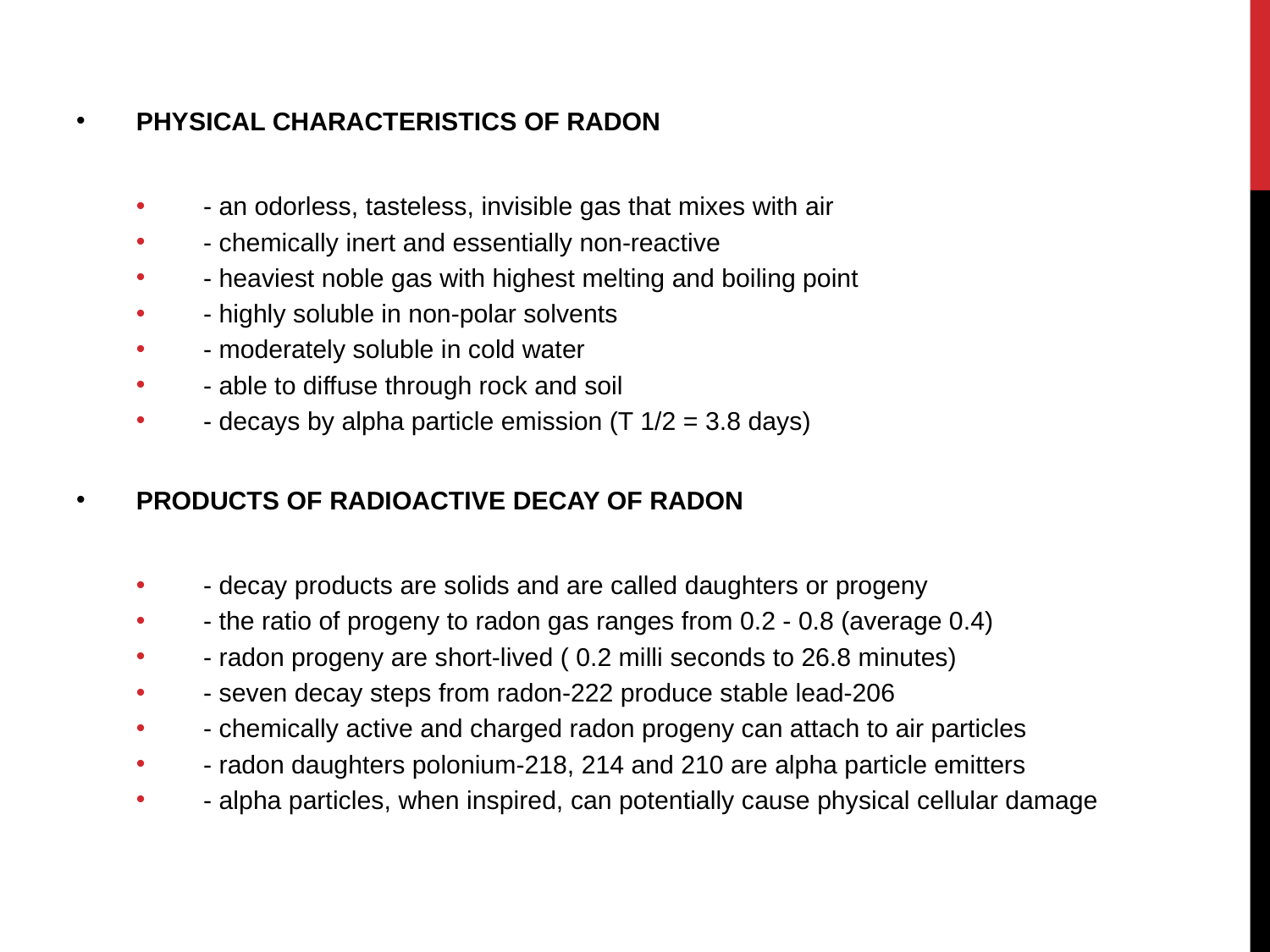

PHYSICAL CHARACTERISTICS OF RADON

 - an odorless, tasteless, invisible gas that mixes with air
 - chemically inert and essentially non-reactive
 - heaviest noble gas with highest melting and boiling point
 - highly soluble in non-polar solvents
 - moderately soluble in cold water
 - able to diffuse through rock and soil
 - decays by alpha particle emission (T 1/2 = 3.8 days)

PRODUCTS OF RADIOACTIVE DECAY OF RADON

 - decay products are solids and are called daughters or progeny
 - the ratio of progeny to radon gas ranges from 0.2 - 0.8 (average 0.4)
 - radon progeny are short-lived ( 0.2 milli seconds to 26.8 minutes)
 - seven decay steps from radon-222 produce stable lead-206
 - chemically active and charged radon progeny can attach to air particles
 - radon daughters polonium-218, 214 and 210 are alpha particle emitters
 - alpha particles, when inspired, can potentially cause physical cellular damage